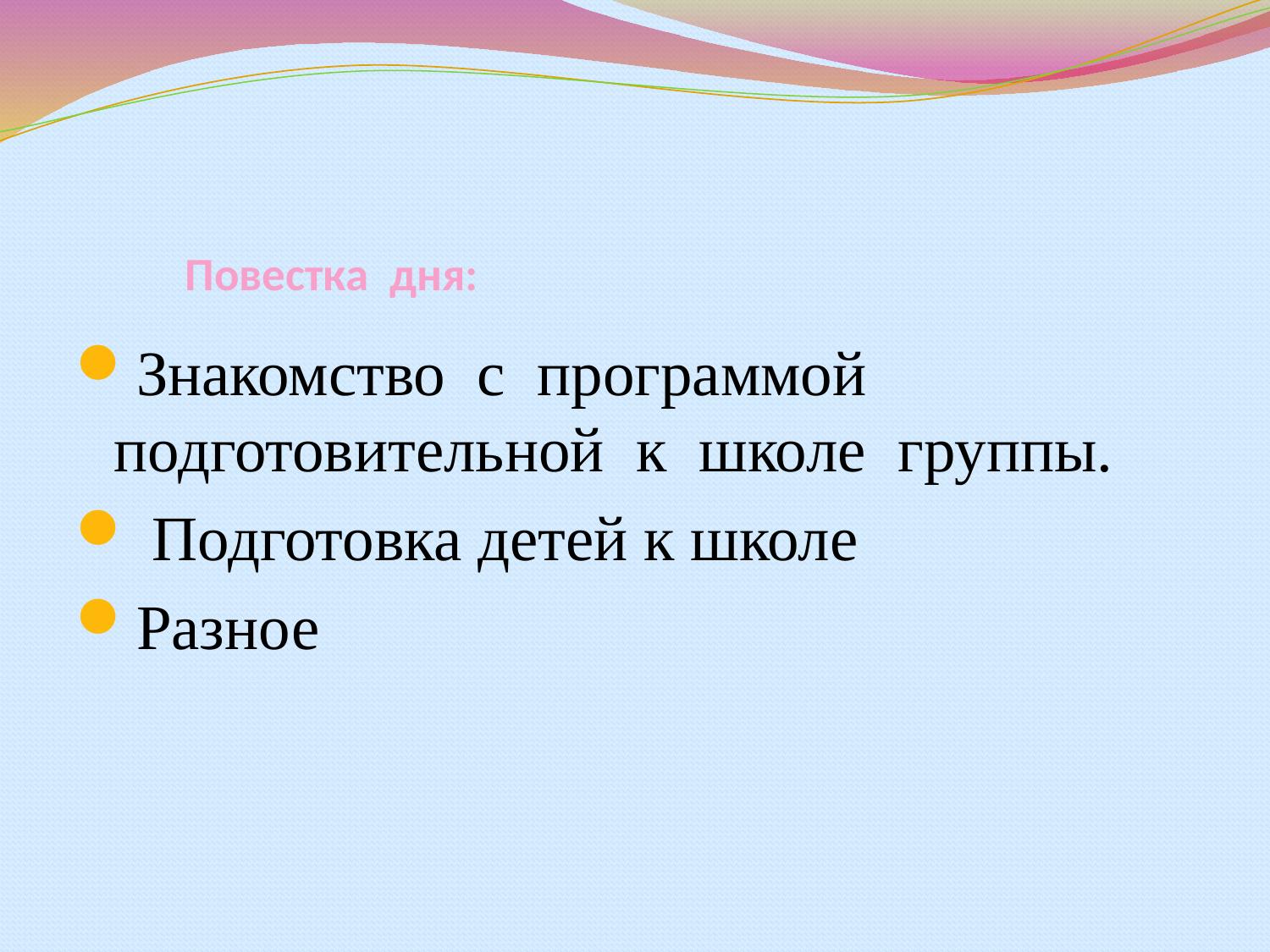

# Повестка  дня:
Знакомство  с  программой  подготовительной  к  школе  группы.
 Подготовка детей к школе
Разное